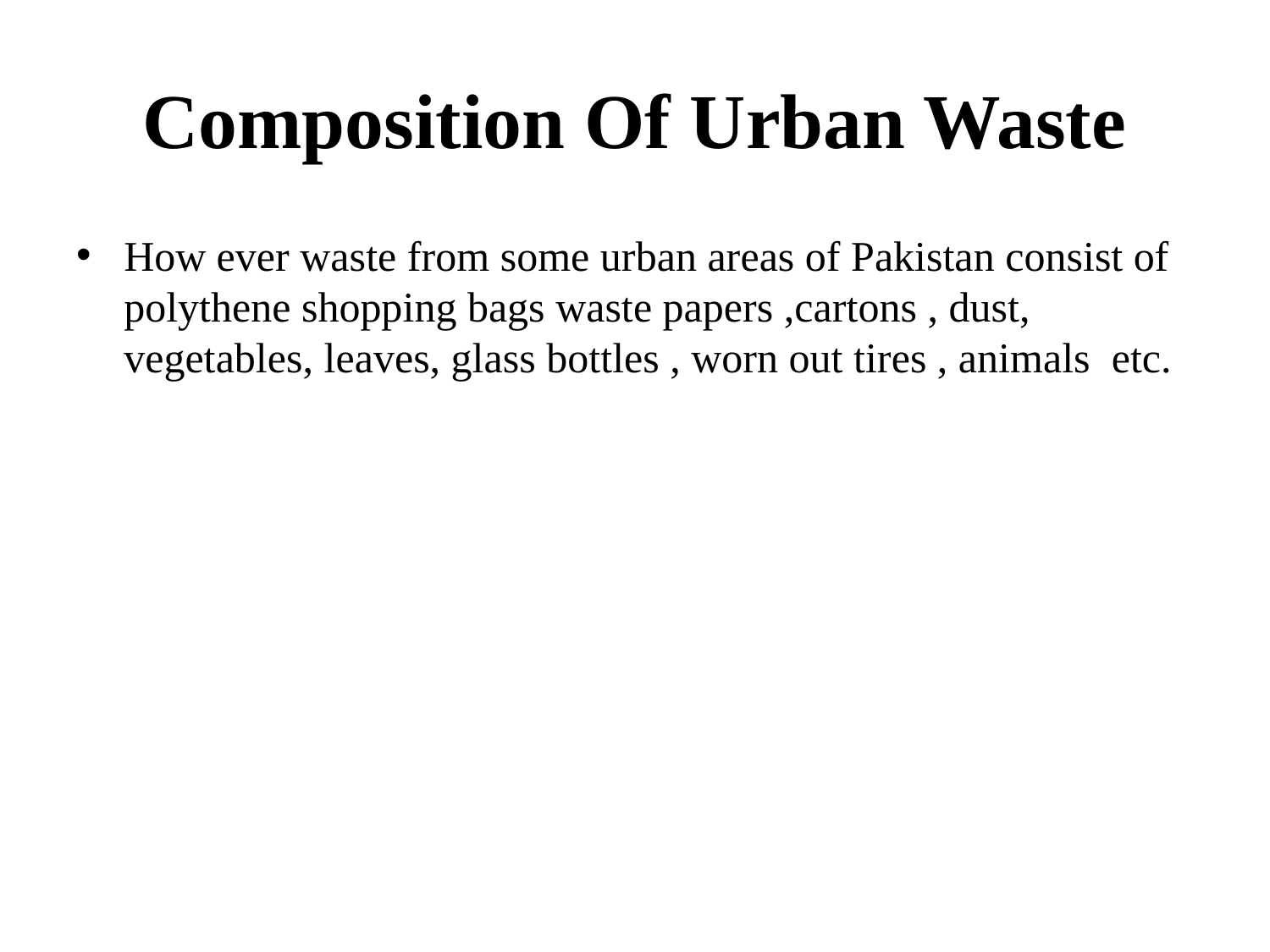

# Composition Of Urban Waste
How ever waste from some urban areas of Pakistan consist of polythene shopping bags waste papers ,cartons , dust, vegetables, leaves, glass bottles , worn out tires , animals  etc.